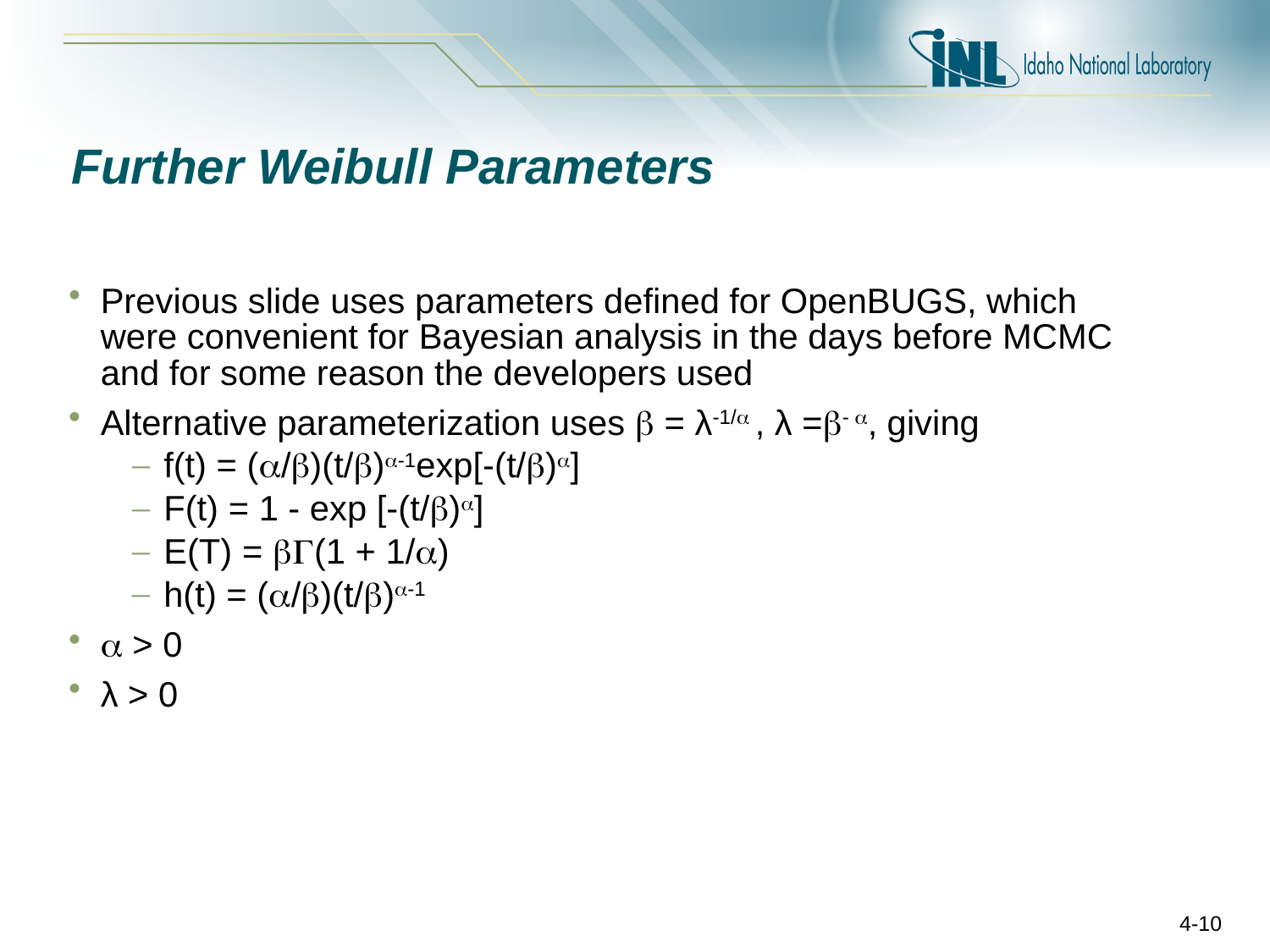

# Further Weibull Parameters
Previous slide uses parameters defined for OpenBUGS, which were convenient for Bayesian analysis in the days before MCMC and for some reason the developers used
Alternative parameterization uses β = λ-1/α , λ =β- α, giving
f(t) = (α/β)(t/β)α-1exp[-(t/β)α]
F(t) = 1 - exp [-(t/β)α]
E(T) = βΓ(1 + 1/α)
h(t) = (α/β)(t/β)α-1
α > 0
λ > 0
4-10